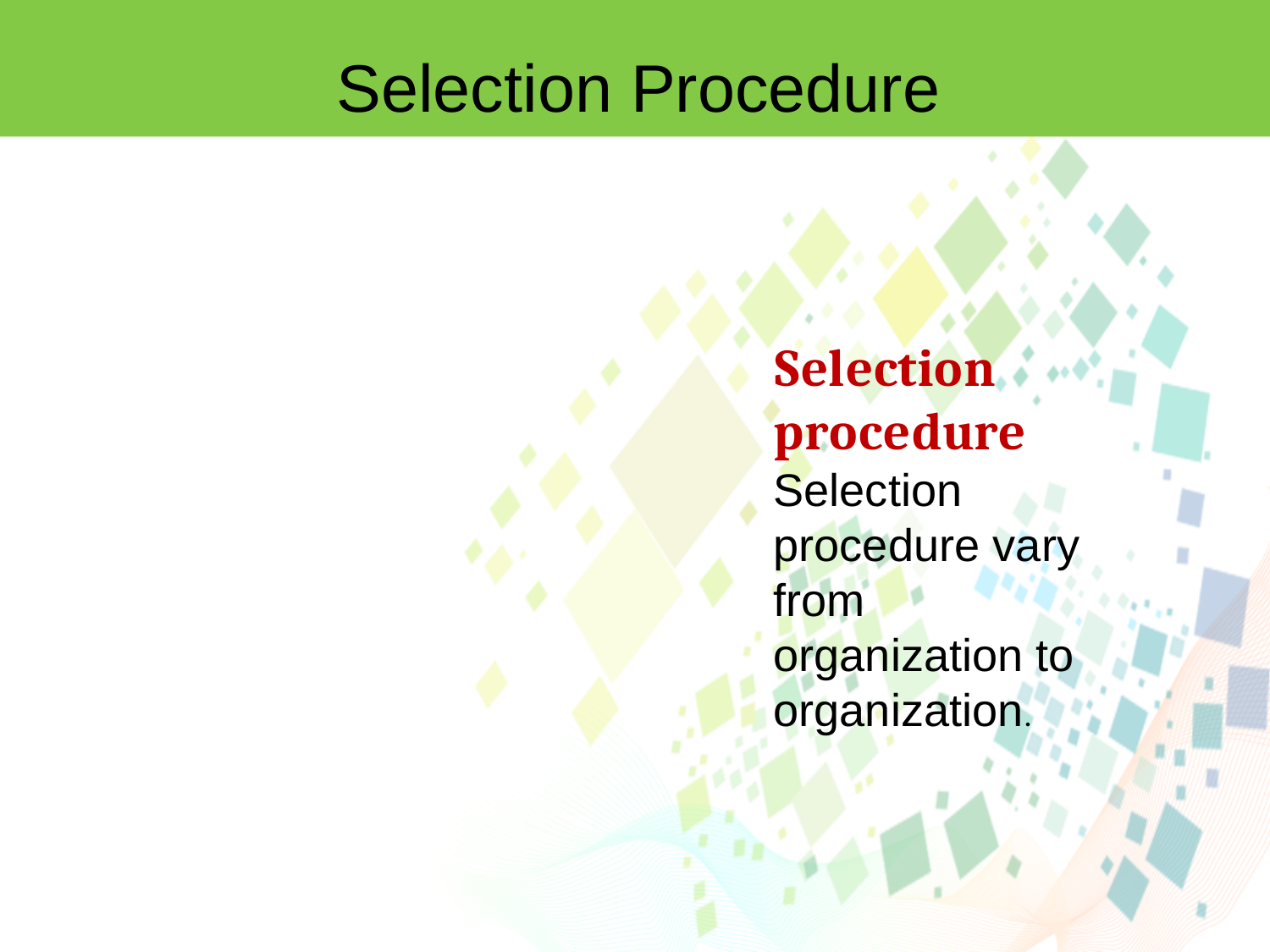

Selection Procedure
Selection procedure
Selection procedure vary from organization to organization.